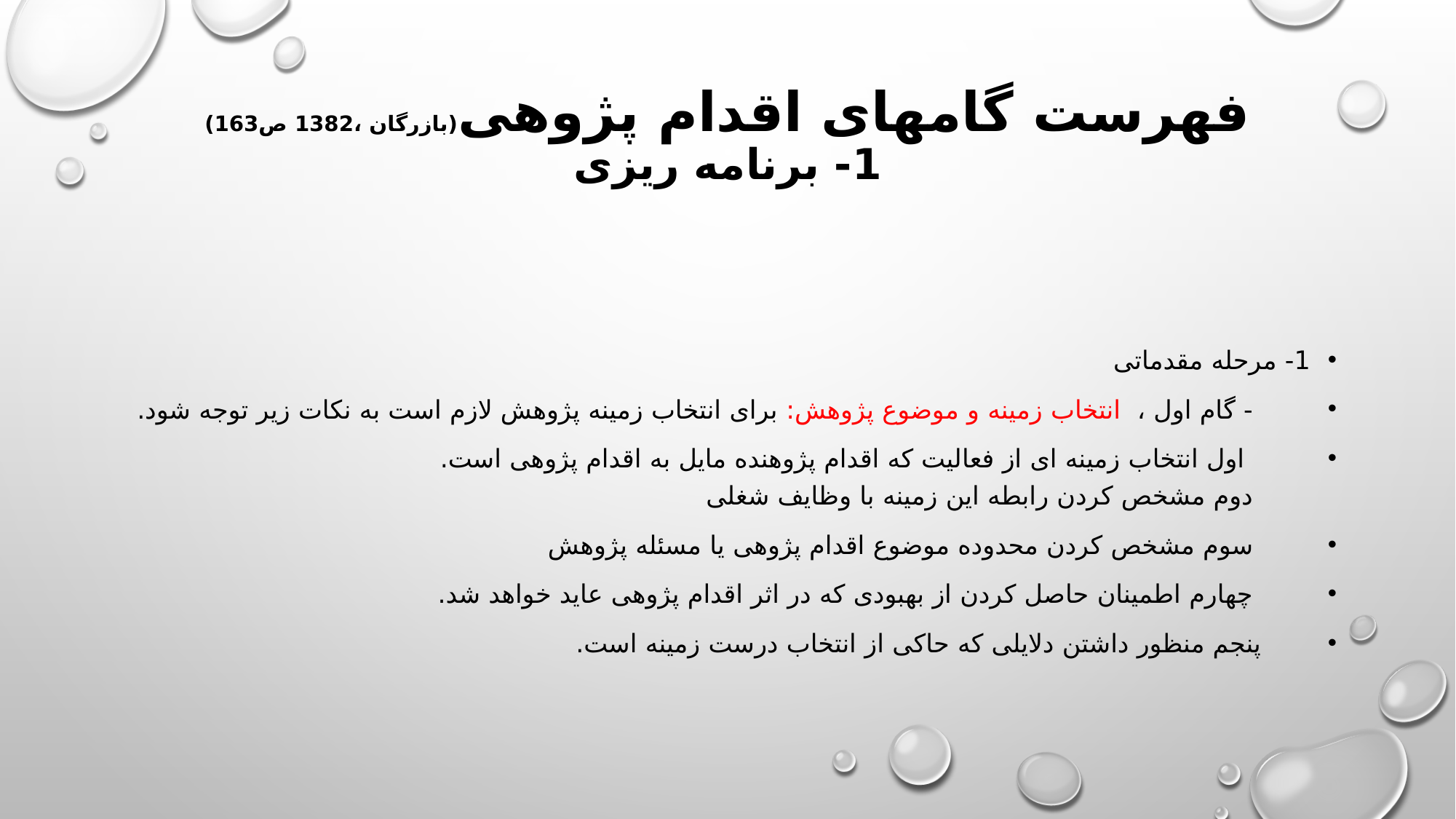

# فهرست گامهای اقدام پژوهی(بازرگان ،1382 ص163) 1- برنامه ریزی

1- مرحله مقدماتی
       - گام اول ،  انتخاب زمینه و موضوع پژوهش: برای انتخاب زمینه پژوهش لازم است به نکات زیر توجه شود.
        اول انتخاب زمینه ای از فعالیت که اقدام پژوهنده مایل به اقدام پژوهی است.
       دوم مشخص کردن رابطه این زمینه با وظایف شغلی
       سوم مشخص کردن محدوده موضوع اقدام پژوهی یا مسئله پژوهش
       چهارم اطمینان حاصل کردن از بهبودی که در اثر اقدام پژوهی عاید خواهد شد.
      پنجم منظور داشتن دلایلی که حاکی از انتخاب درست زمینه است.